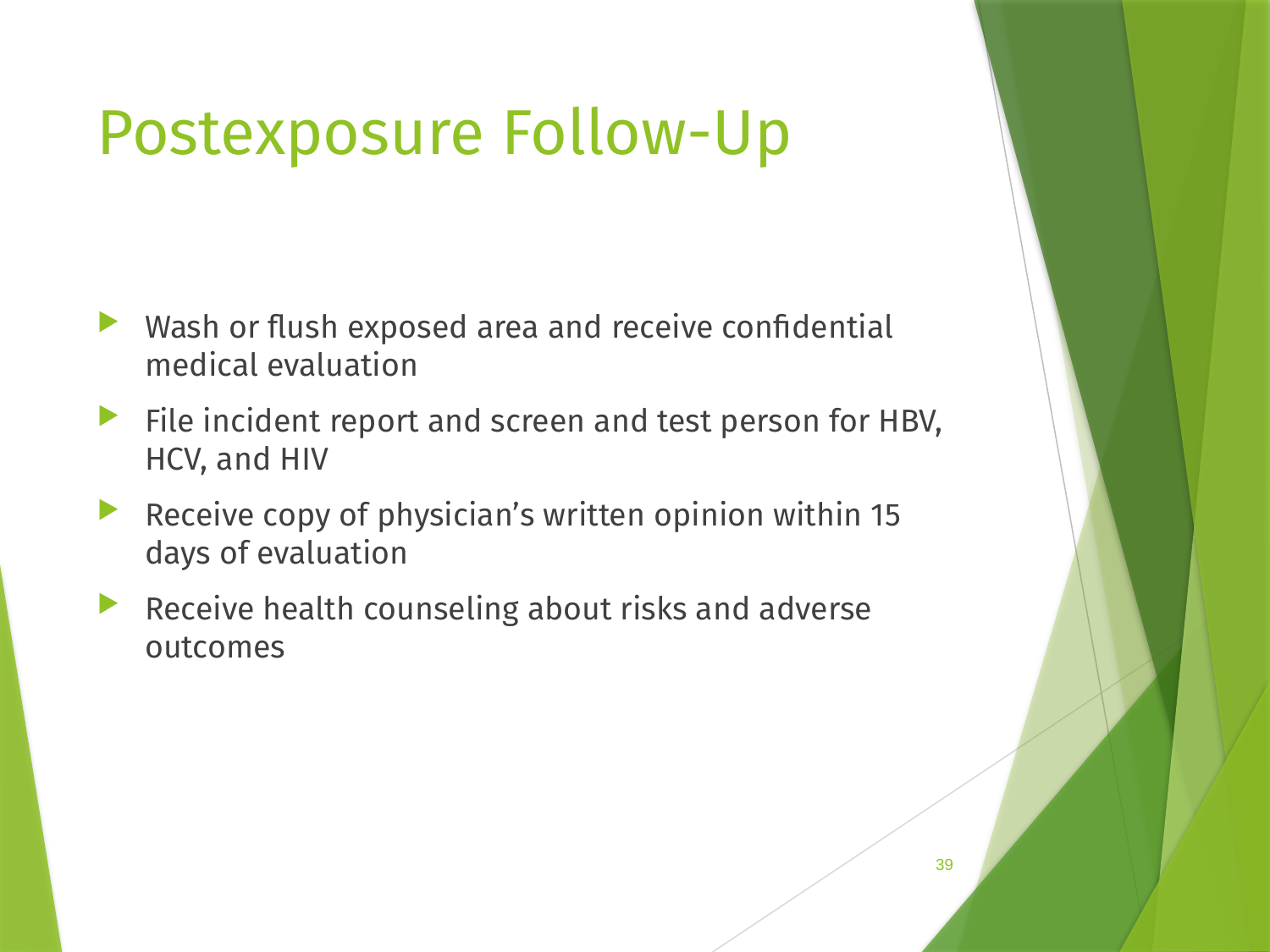

# Postexposure Follow-Up
Wash or flush exposed area and receive confidential medical evaluation
File incident report and screen and test person for HBV, HCV, and HIV
Receive copy of physician’s written opinion within 15 days of evaluation
Receive health counseling about risks and adverse outcomes
 39